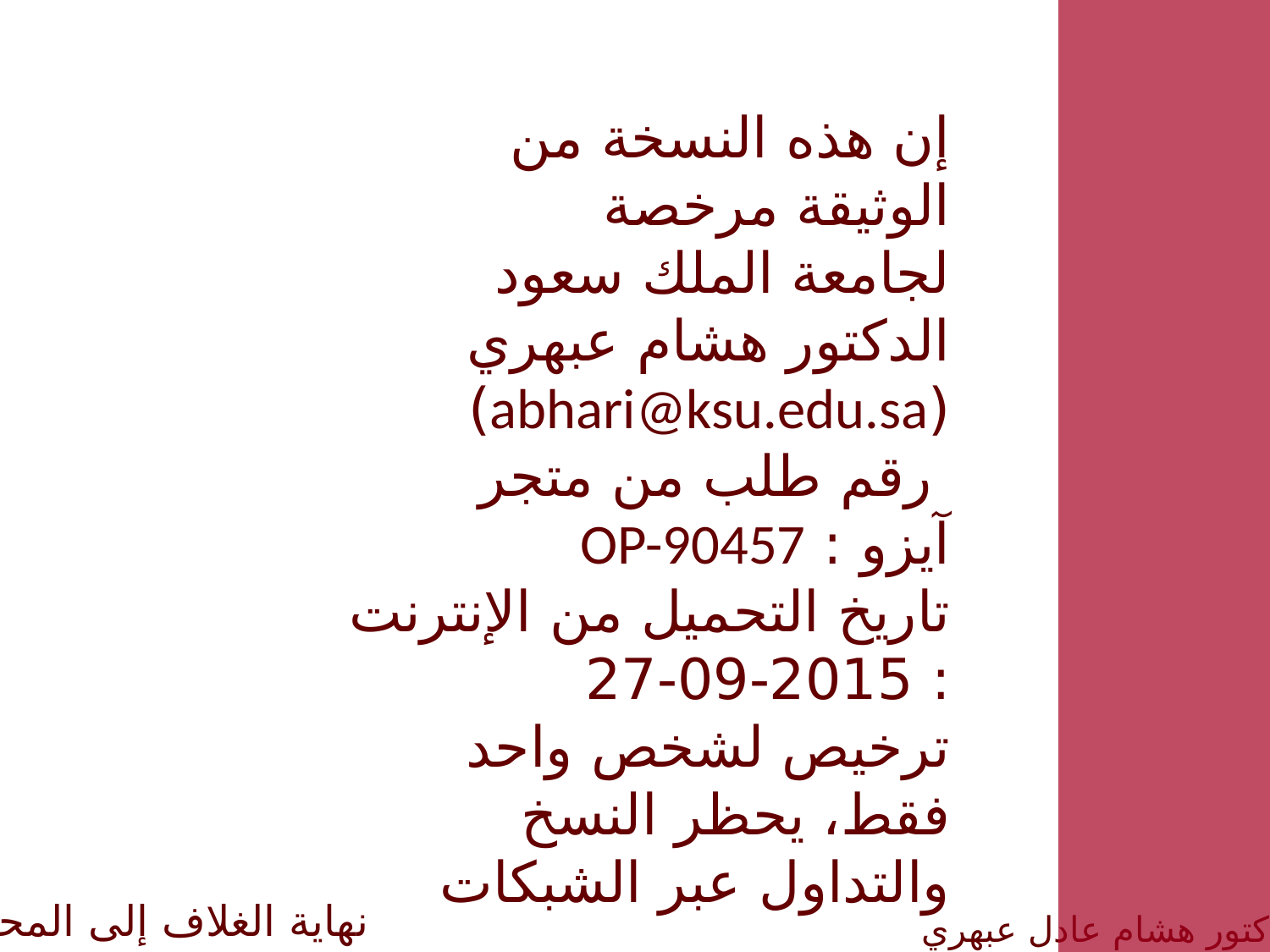

إن هذه النسخة من الوثيقة مرخصة
لجامعة الملك سعود
الدكتور هشام عبهري (abhari@ksu.edu.sa)
 رقم طلب من متجر آيزو : OP-90457
تاريخ التحميل من الإنترنت : 2015-09-27
ترخيص لشخص واحد فقط، يحظر النسخ
والتداول عبر الشبكات
 نهاية الغلاف إلى المحتويات
الدكتور هشام عادل عبهري